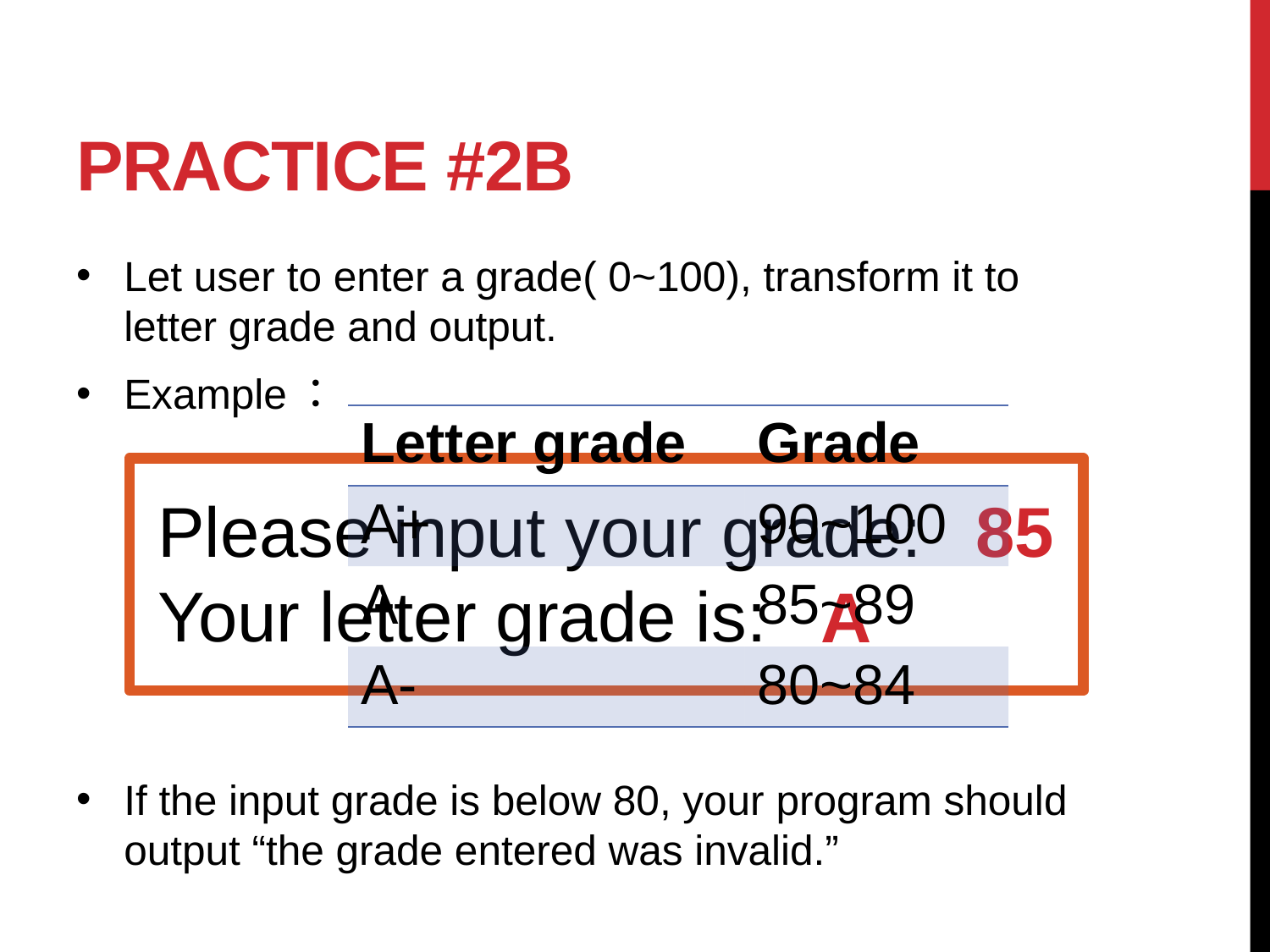

# Practice #2B
Let user to enter a grade( 0~100), transform it to letter grade and output.
Example：

If the input grade is below 80, your program should output “the grade entered was invalid.”
| Letter grade | Grade |
| --- | --- |
| A+ | 90~100 |
| A | 85~89 |
| A- | 80~84 |

Please input your grade:
Your letter grade is:
85
A